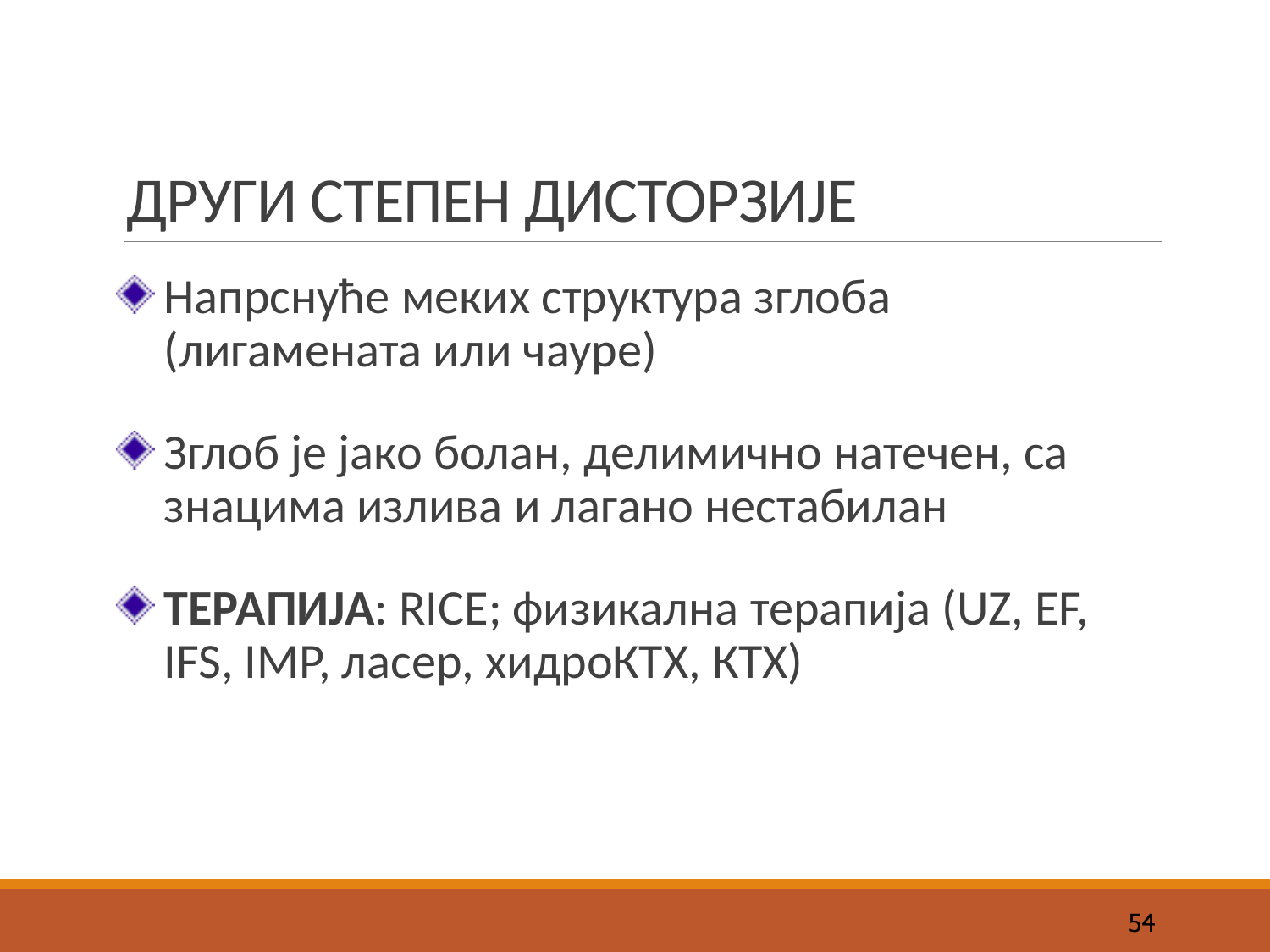

# ДРУГИ СТЕПЕН ДИСТОРЗИЈЕ
Напрснуће меких структура зглоба (лигамената или чауре)
Зглоб је јако болан, делимично натечен, са знацима излива и лагано нестабилан
ТЕРАПИЈА: RICE; физикална терапија (UZ, EF, IFS, IMP, ласер, хидроКТХ, КТХ)

54